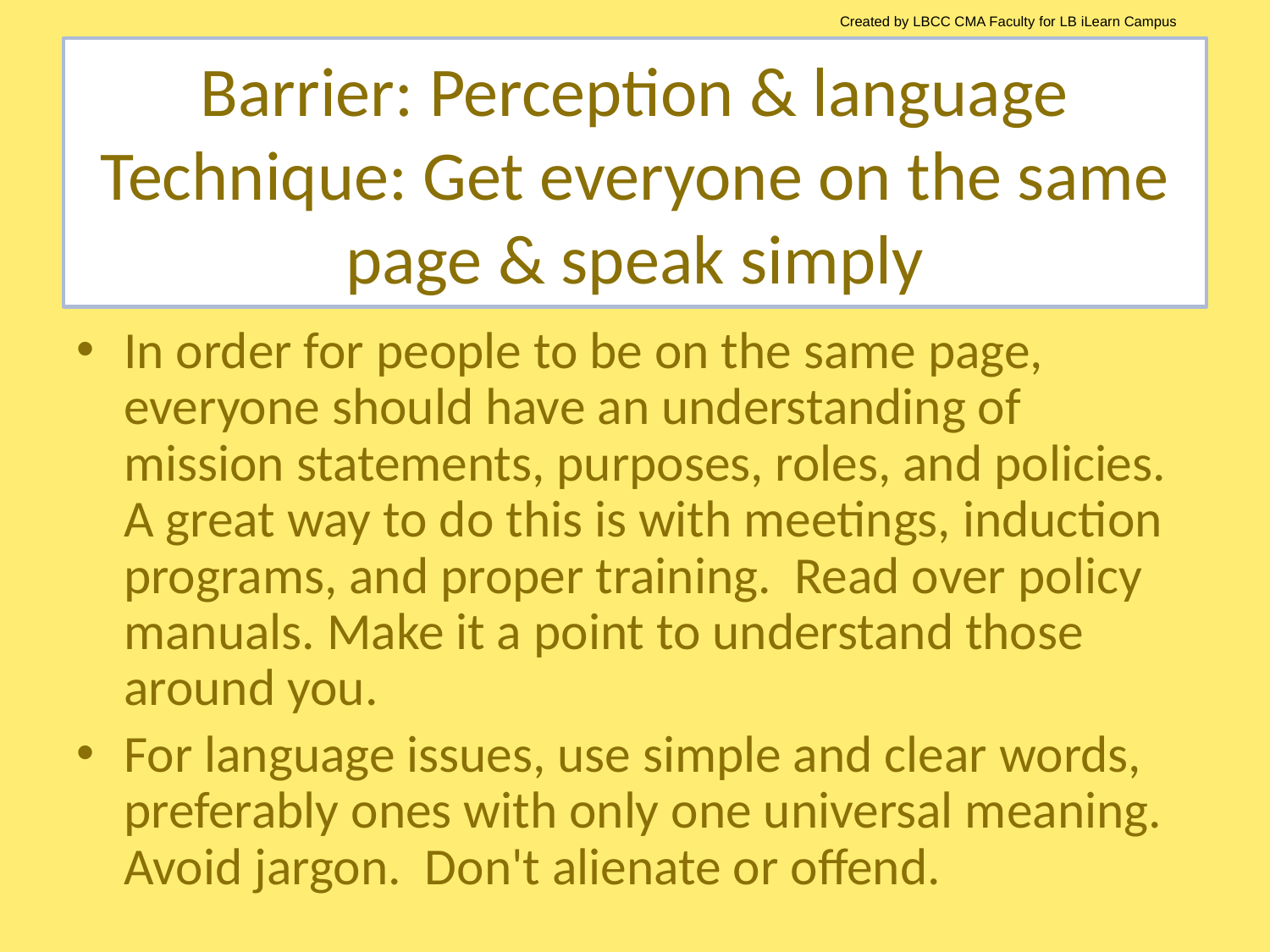

Created by LBCC CMA Faculty for LB iLearn Campus
# Barrier: Perception & language Technique: Get everyone on the same page & speak simply
In order for people to be on the same page, everyone should have an understanding of mission statements, purposes, roles, and policies. A great way to do this is with meetings, induction programs, and proper training.  Read over policy manuals. Make it a point to understand those around you.
For language issues, use simple and clear words, preferably ones with only one universal meaning.  Avoid jargon.  Don't alienate or offend.